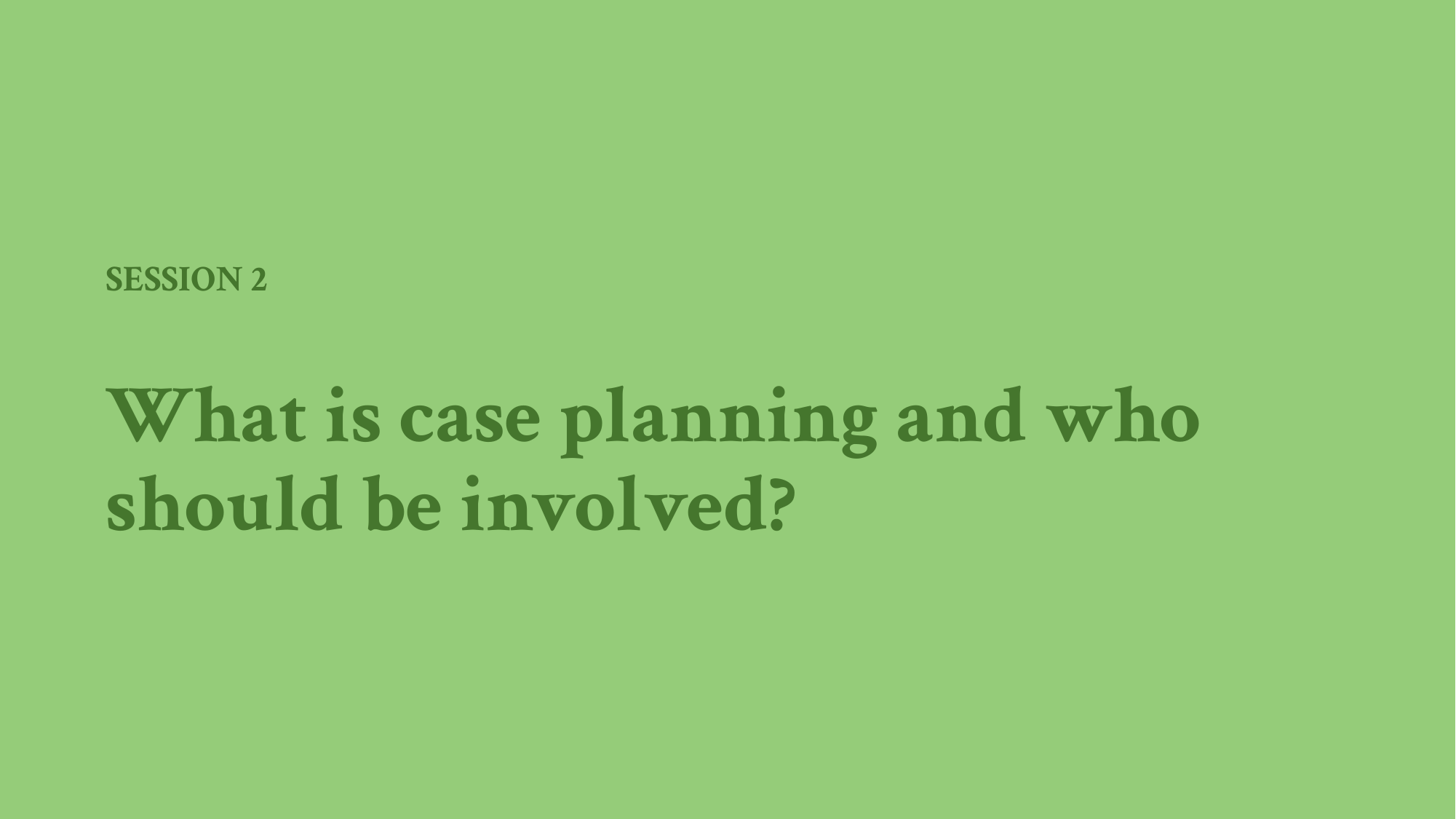

SESSION 2
What is case planning and who should be involved?